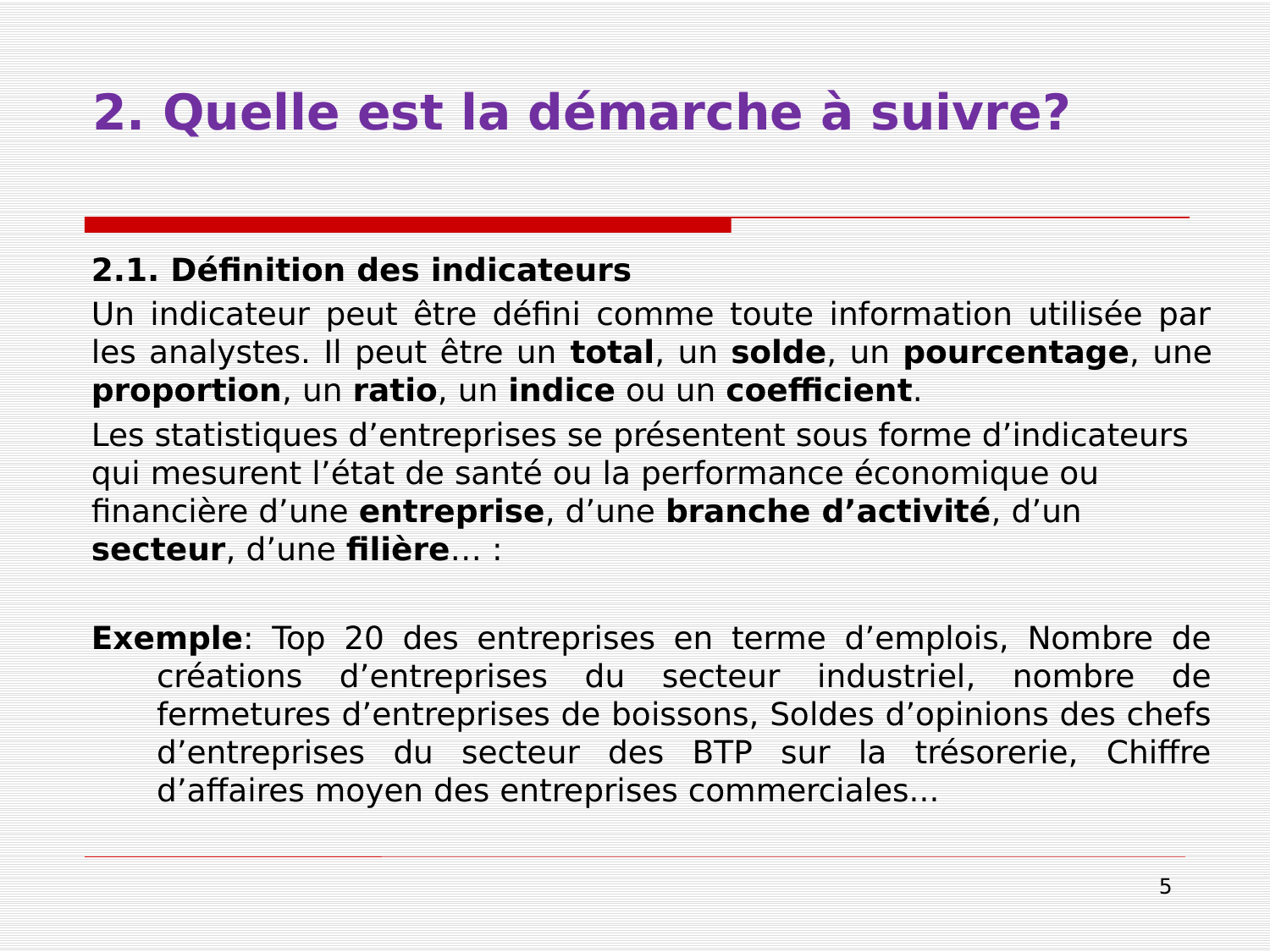

# 2. Quelle est la démarche à suivre?
2.1. Définition des indicateurs
Un indicateur peut être défini comme toute information utilisée par les analystes. Il peut être un total, un solde, un pourcentage, une proportion, un ratio, un indice ou un coefficient.
Les statistiques d’entreprises se présentent sous forme d’indicateurs qui mesurent l’état de santé ou la performance économique ou financière d’une entreprise, d’une branche d’activité, d’un secteur, d’une filière… :

Exemple: Top 20 des entreprises en terme d’emplois, Nombre de créations d’entreprises du secteur industriel, nombre de fermetures d’entreprises de boissons, Soldes d’opinions des chefs d’entreprises du secteur des BTP sur la trésorerie, Chiffre d’affaires moyen des entreprises commerciales...

5